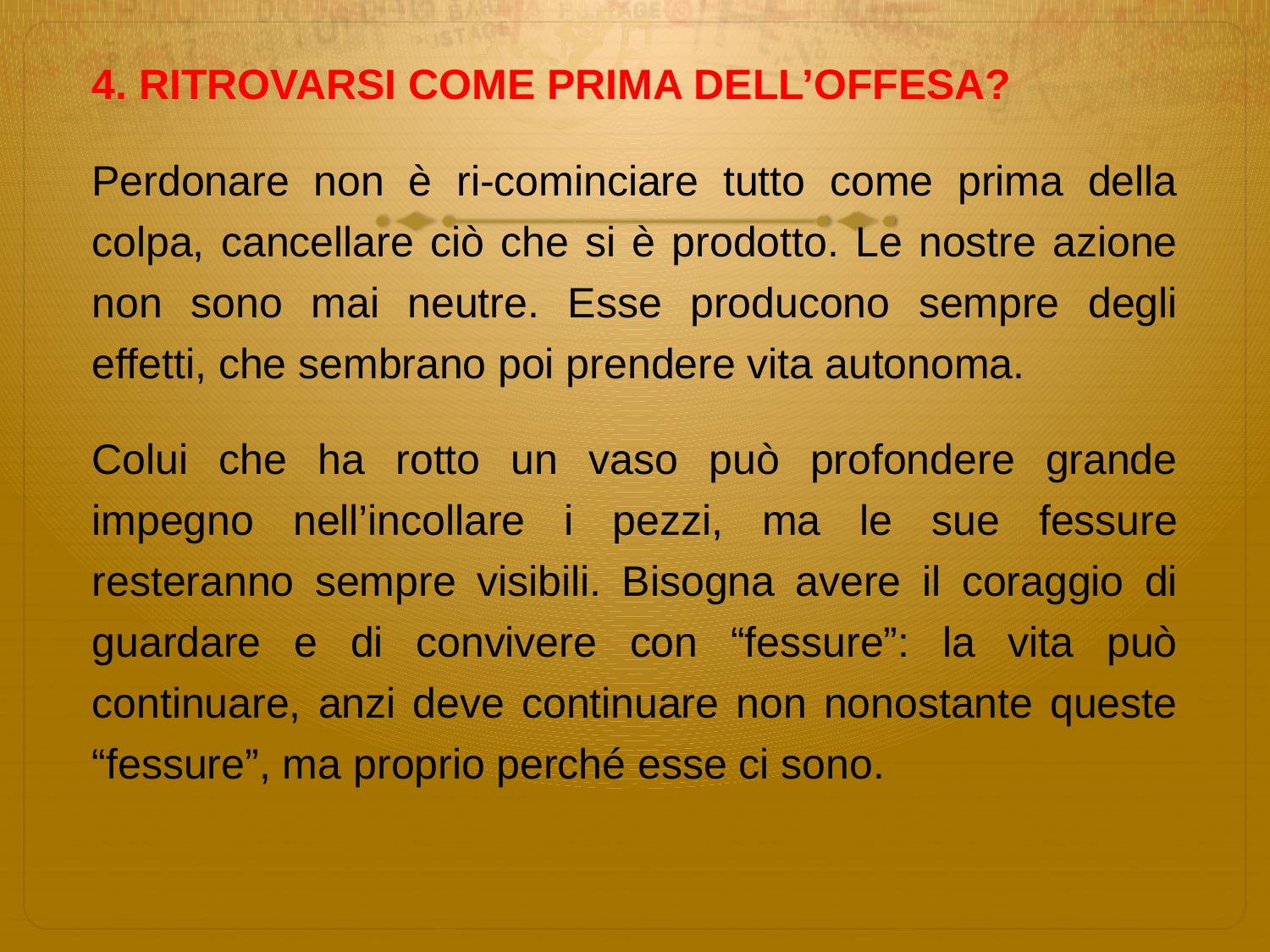

4. Ritrovarsi come prima dell’Offesa?
Perdonare non è ri-cominciare tutto come prima della colpa, cancellare ciò che si è prodotto. Le nostre azione non sono mai neutre. Esse producono sempre degli effetti, che sembrano poi prendere vita autonoma.
Colui che ha rotto un vaso può profondere grande impegno nell’incollare i pezzi, ma le sue fessure resteranno sempre visibili. Bisogna avere il coraggio di guardare e di convivere con “fessure”: la vita può continuare, anzi deve continuare non nonostante queste “fessure”, ma proprio perché esse ci sono.